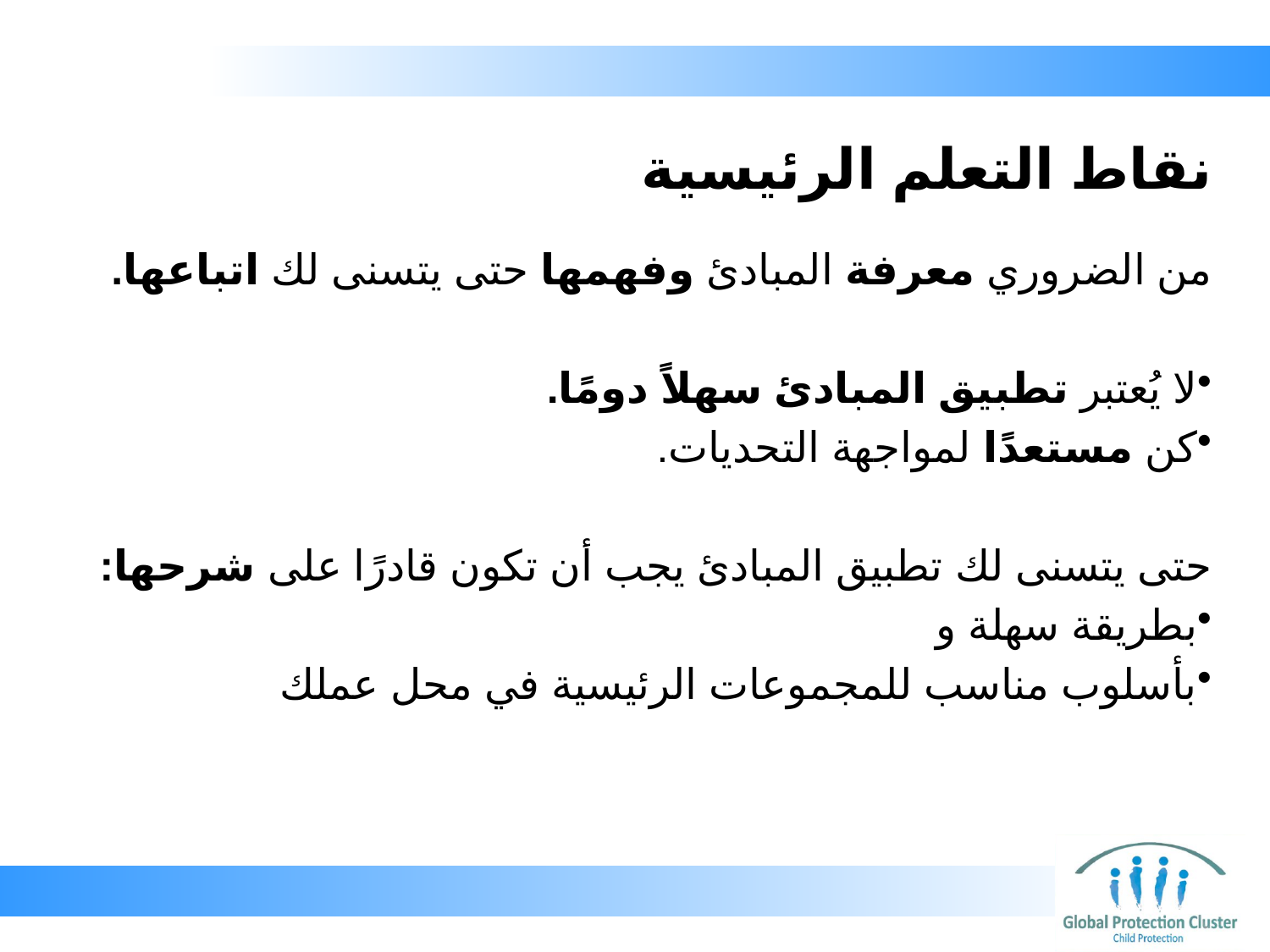

# نقاط التعلم الرئيسية
من الضروري معرفة المبادئ وفهمها حتى يتسنى لك اتباعها.

لا يُعتبر تطبيق المبادئ سهلاً دومًا.
كن مستعدًا لمواجهة التحديات.

حتى يتسنى لك تطبيق المبادئ يجب أن تكون قادرًا على شرحها:
بطريقة سهلة و
بأسلوب مناسب للمجموعات الرئيسية في محل عملك